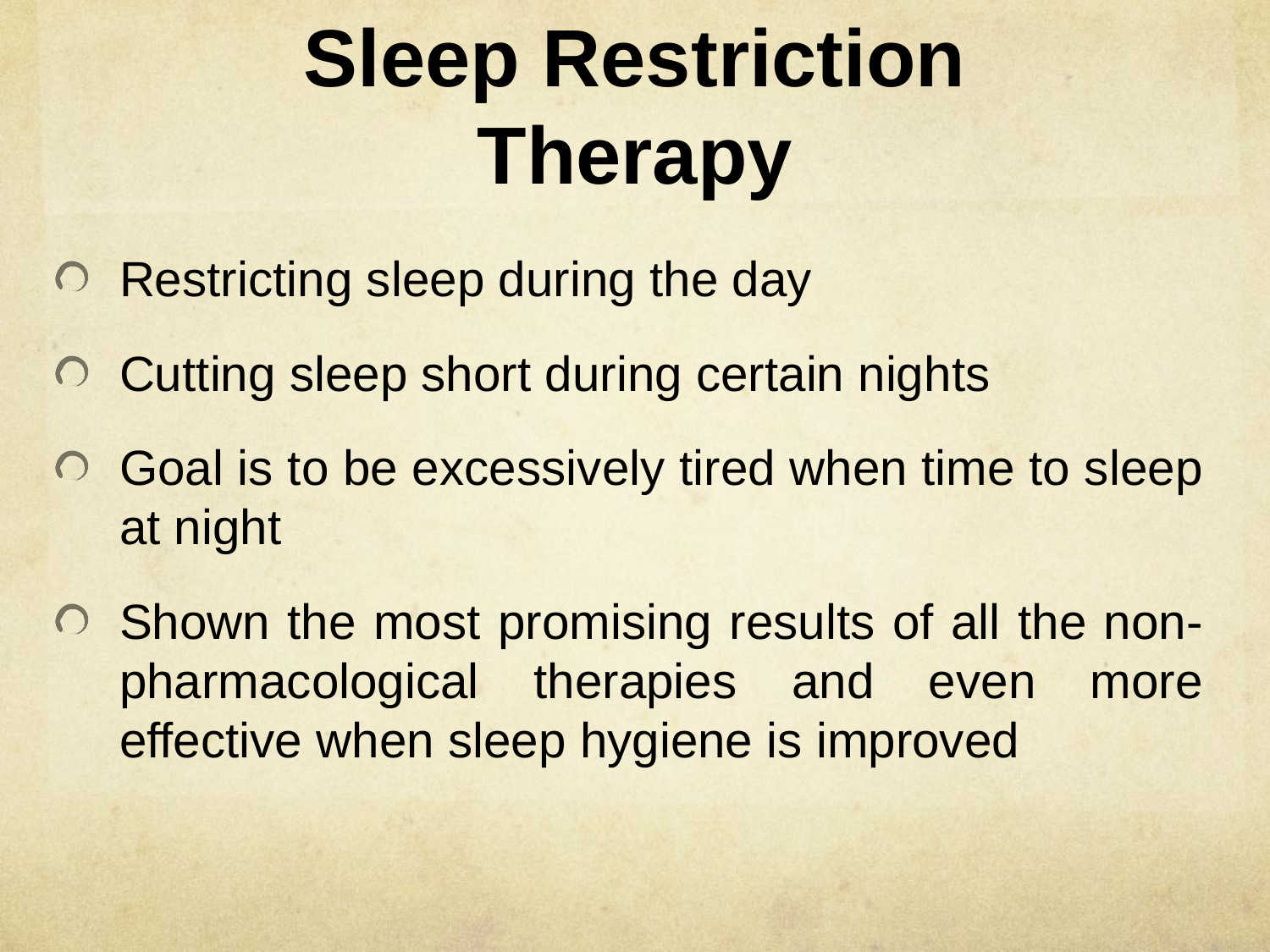

# Sleep Restriction Therapy
Restricting sleep during the day
Cutting sleep short during certain nights
Goal is to be excessively tired when time to sleep at night
Shown the most promising results of all the non-pharmacological therapies and even more effective when sleep hygiene is improved